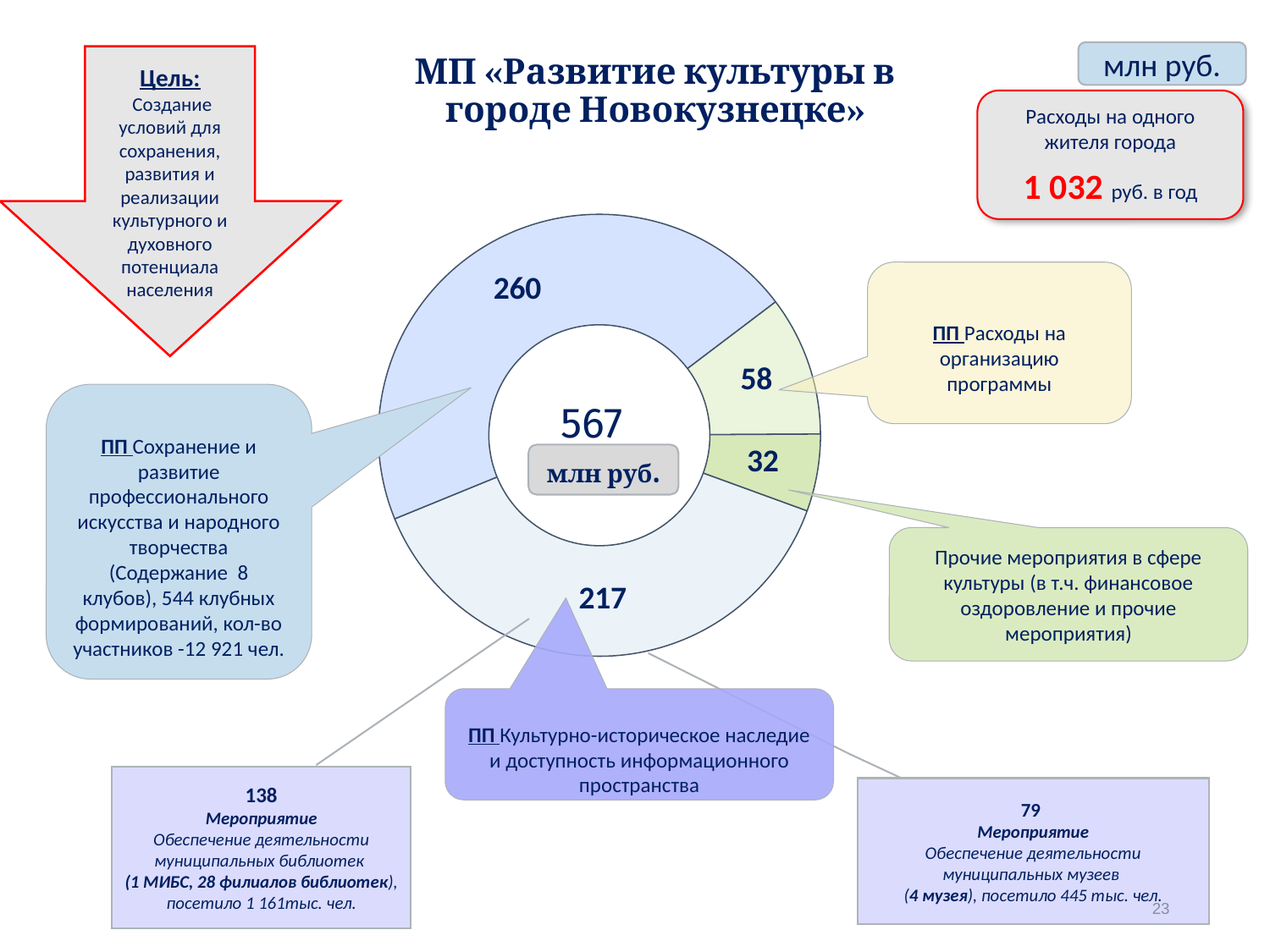

# МП «Развитие культуры в городе Новокузнецке»
млн руб.

Цель:
 Создание условий для сохранения, развития и реализации культурного и духовного потенциала населения

Расходы на одного жителя города
1 032 руб. в год

### Chart

| Category | 1091,9 |
|---|---|
| - Основное мероприятие "Обеспечение деятельности муниципальных библиотек" | 217.0 |
| Сохранение и развитие профессионального искусства и народного творчества (Содержание  8 клубов) | 260.0 |
| Обеспечение деятельности по реализации муниципальной программы «Развитие культуры в городе Новокузнецке» | 58.0 |
| Охрана и сохранение объектов культурного наследия, находящихся в собственности Новокузнецкого городского округа | 32.0 |
ПП Расходы на организацию программы

ПП Сохранение и развитие профессионального искусства и народного творчества (Содержание  8 клубов), 544 клубных формирований, кол-во участников -12 921 чел.
567
млн руб.
Прочие мероприятия в сфере культуры (в т.ч. финансовое оздоровление и прочие мероприятия)

ПП Культурно-историческое наследие и доступность информационного пространства
138
Мероприятие
Обеспечение деятельности муниципальных библиотек
(1 МИБС, 28 филиалов библиотек), посетило 1 161тыс. чел.
79
Мероприятие
Обеспечение деятельности муниципальных музеев
(4 музея), посетило 445 тыс. чел.
23